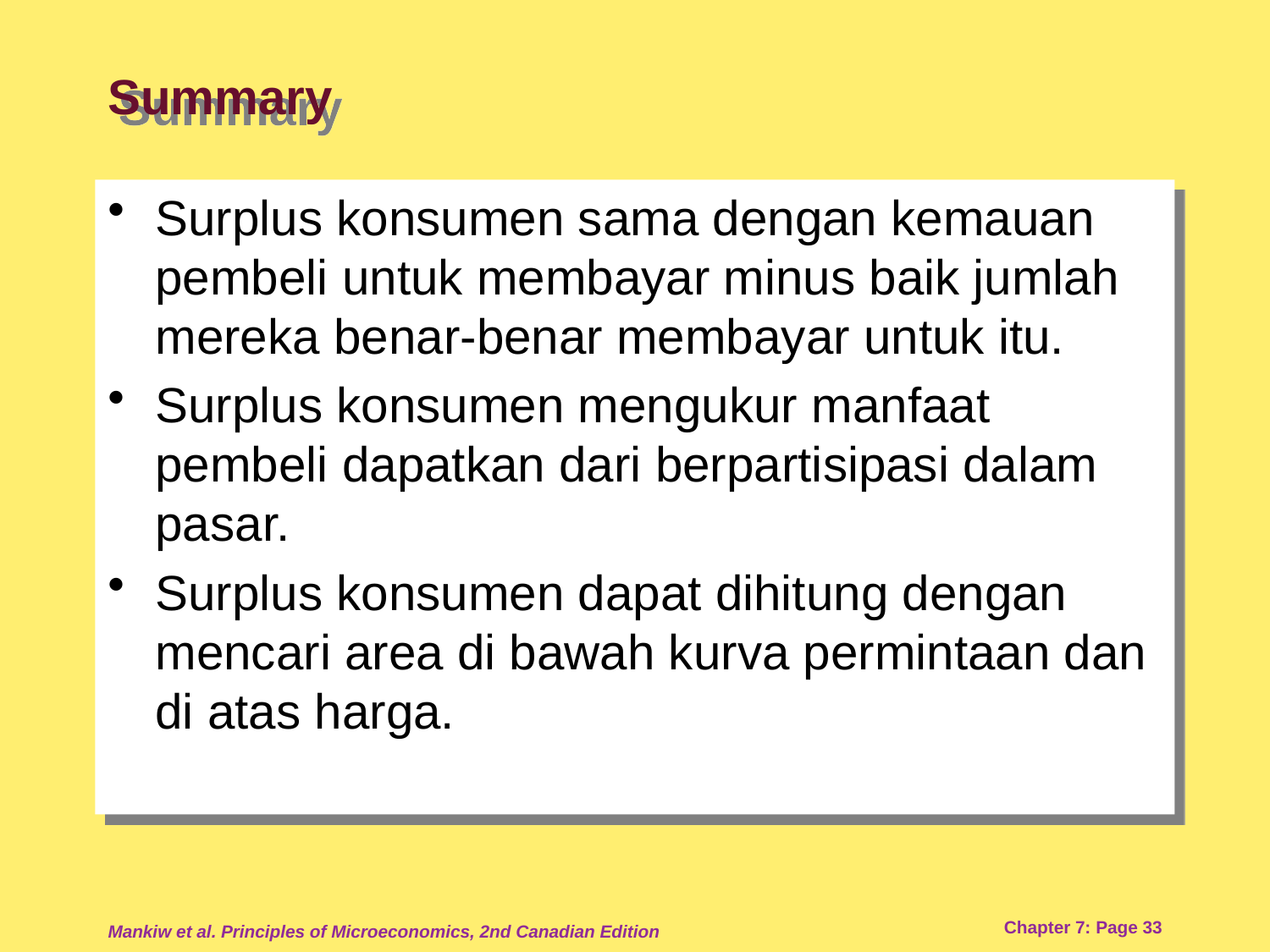

# Summary
Surplus konsumen sama dengan kemauan pembeli untuk membayar minus baik jumlah mereka benar-benar membayar untuk itu.
Surplus konsumen mengukur manfaat pembeli dapatkan dari berpartisipasi dalam pasar.
Surplus konsumen dapat dihitung dengan mencari area di bawah kurva permintaan dan di atas harga.
Mankiw et al. Principles of Microeconomics, 2nd Canadian Edition
Chapter 7: Page 33